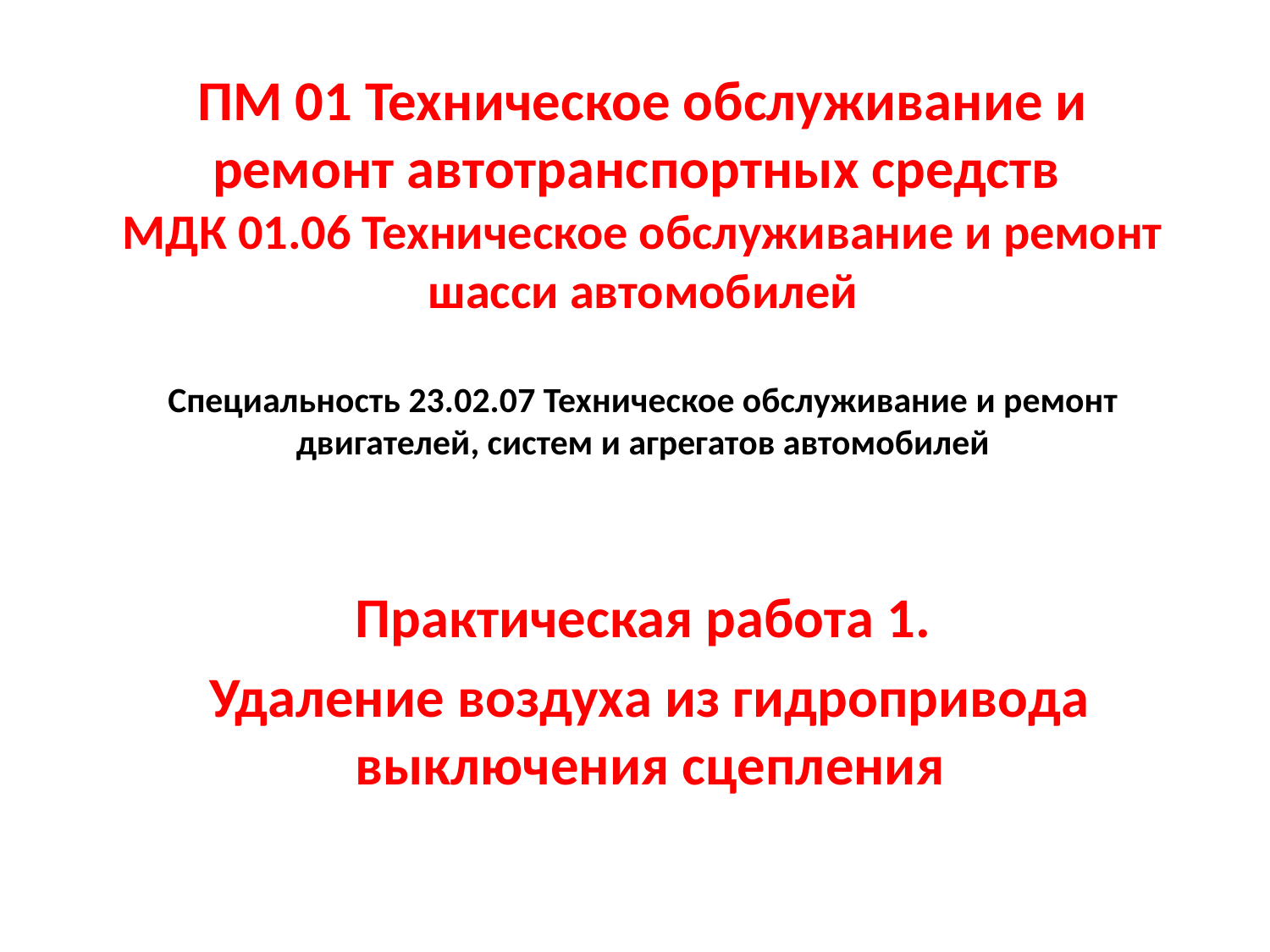

# ПМ 01 Техническое обслуживание и ремонт автотранспортных средств МДК 01.06 Техническое обслуживание и ремонт шасси автомобилей Специальность 23.02.07 Техническое обслуживание и ремонт двигателей, систем и агрегатов автомобилей
Практическая работа 1.
Удаление воздуха из гидропривода выключения сцепления